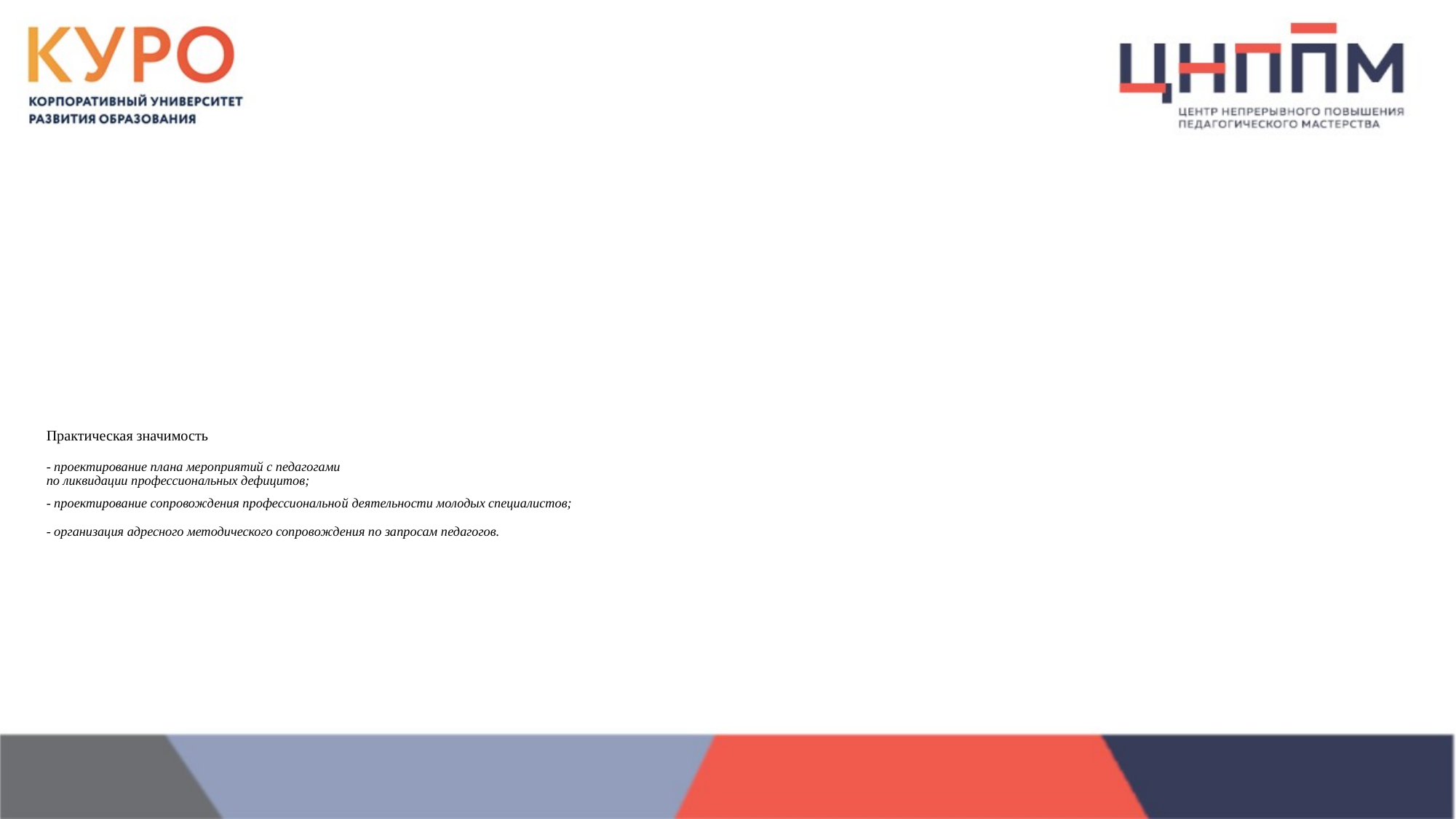

Практическая значимость
- проектирование плана мероприятий с педагогами
по ликвидации профессиональных дефицитов;
- проектирование сопровождения профессиональной деятельности молодых специалистов;
- организация адресного методического сопровождения по запросам педагогов.